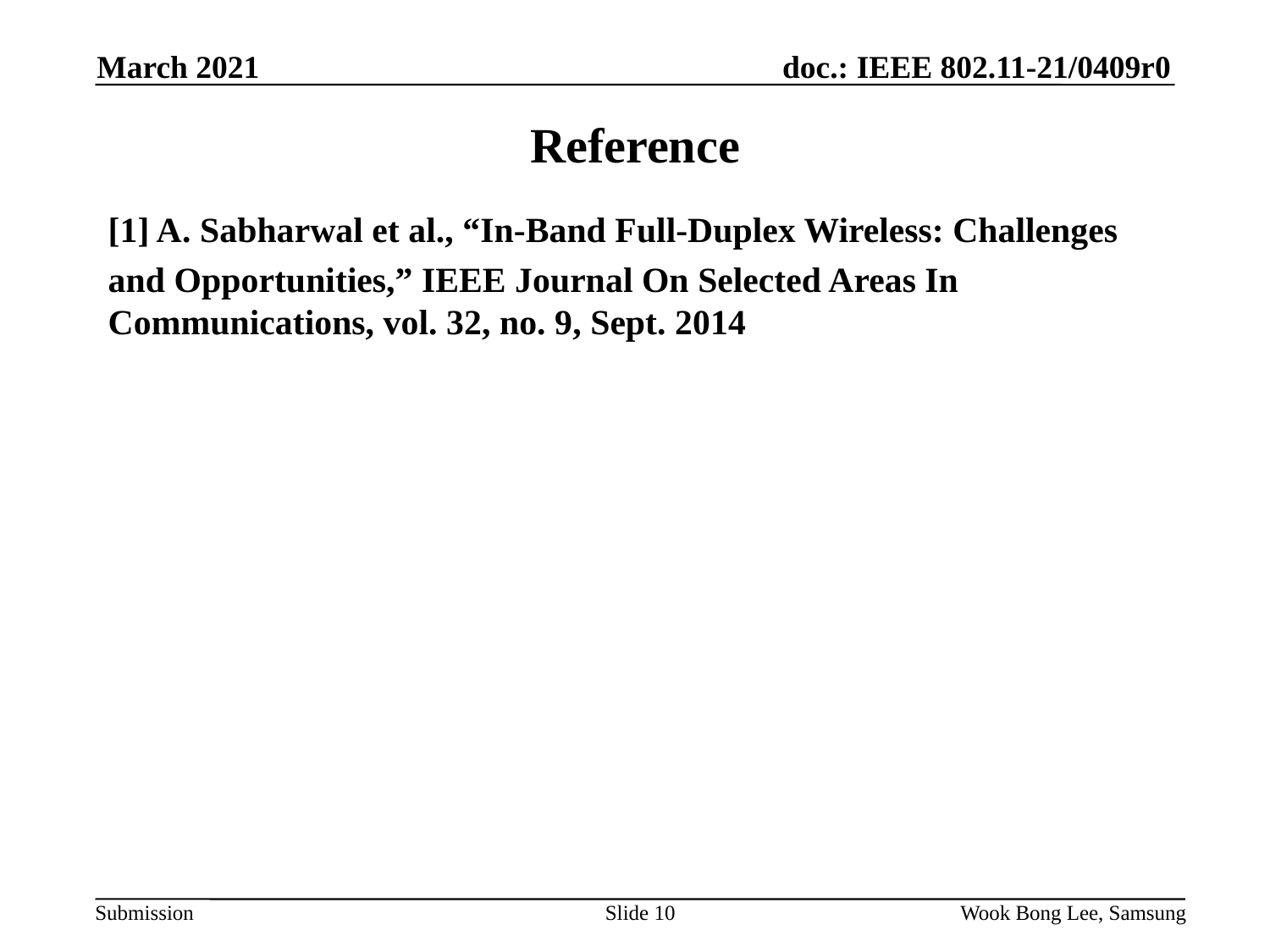

March 2021
# Reference
[1] A. Sabharwal et al., “In-Band Full-Duplex Wireless: Challenges
and Opportunities,” IEEE Journal On Selected Areas In Communications, vol. 32, no. 9, Sept. 2014
Slide 10
Wook Bong Lee, Samsung